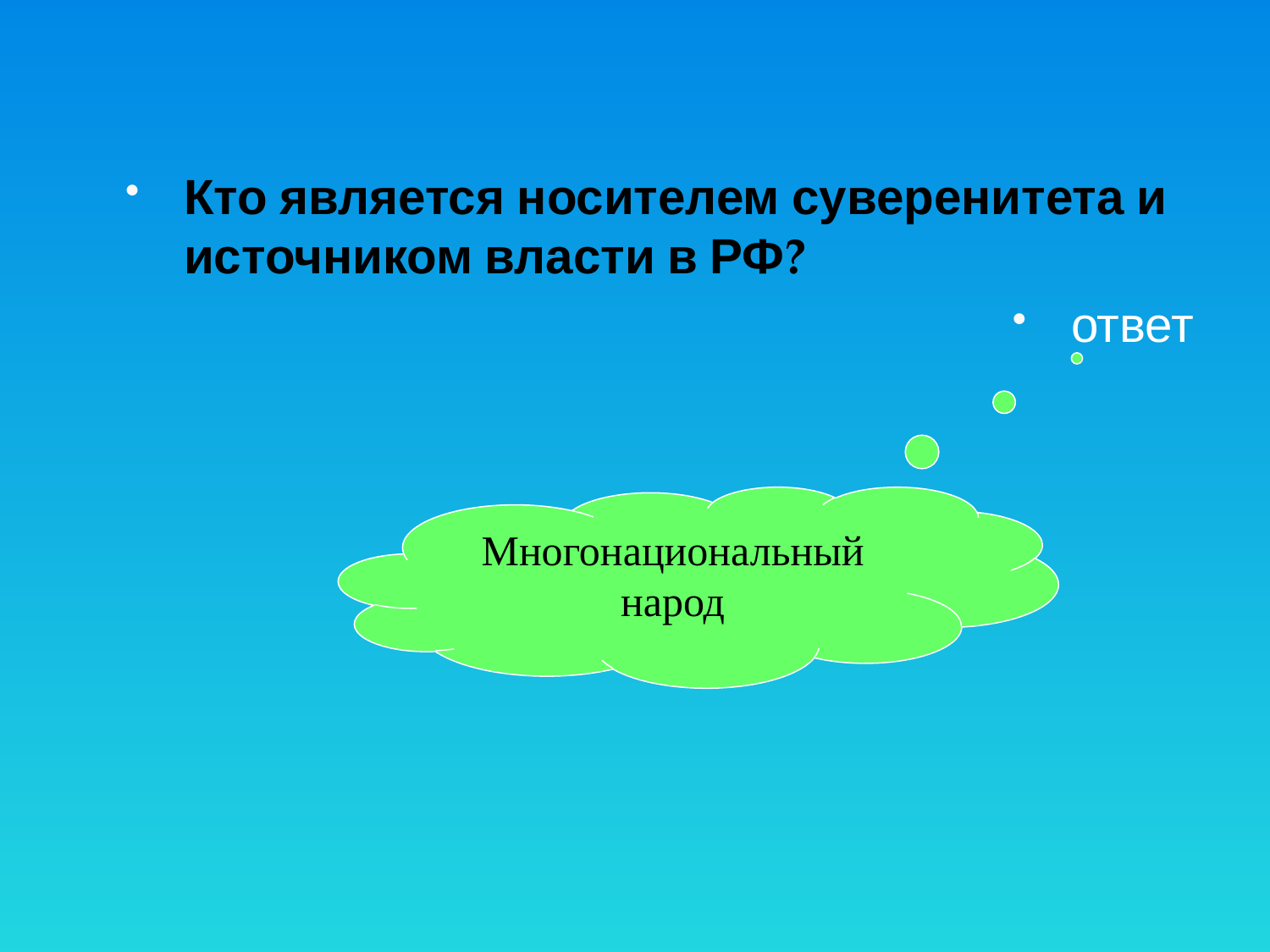

Кто является носителем суверенитета и источником власти в РФ?
ответ
Многонациональный народ